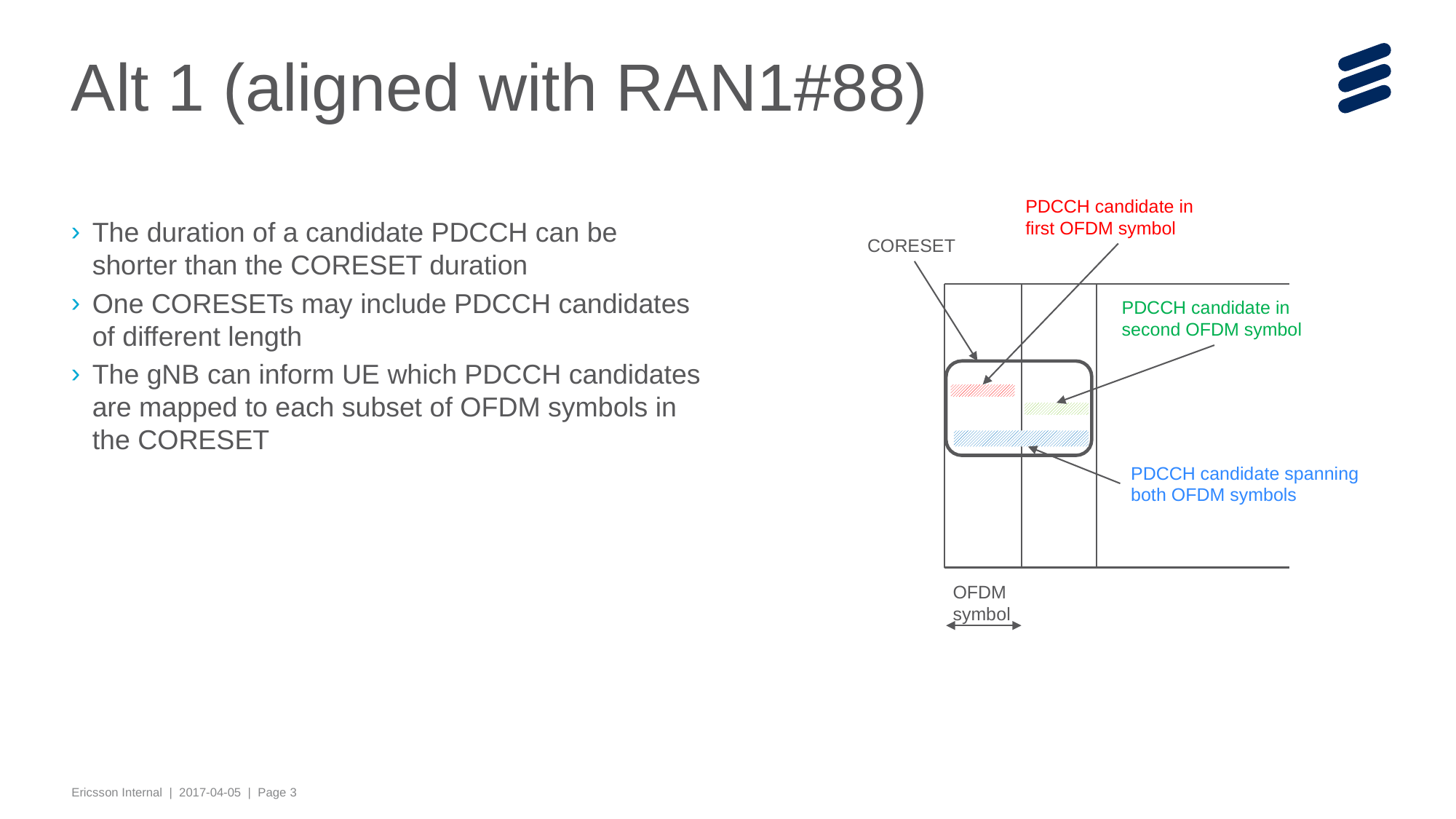

# Alt 1 (aligned with RAN1#88)
PDCCH candidate in first OFDM symbol
The duration of a candidate PDCCH can be shorter than the CORESET duration
One CORESETs may include PDCCH candidates of different length
The gNB can inform UE which PDCCH candidates are mapped to each subset of OFDM symbols in the CORESET
CORESET
PDCCH candidate in second OFDM symbol

PDCCH candidate spanning both OFDM symbols
OFDM symbol